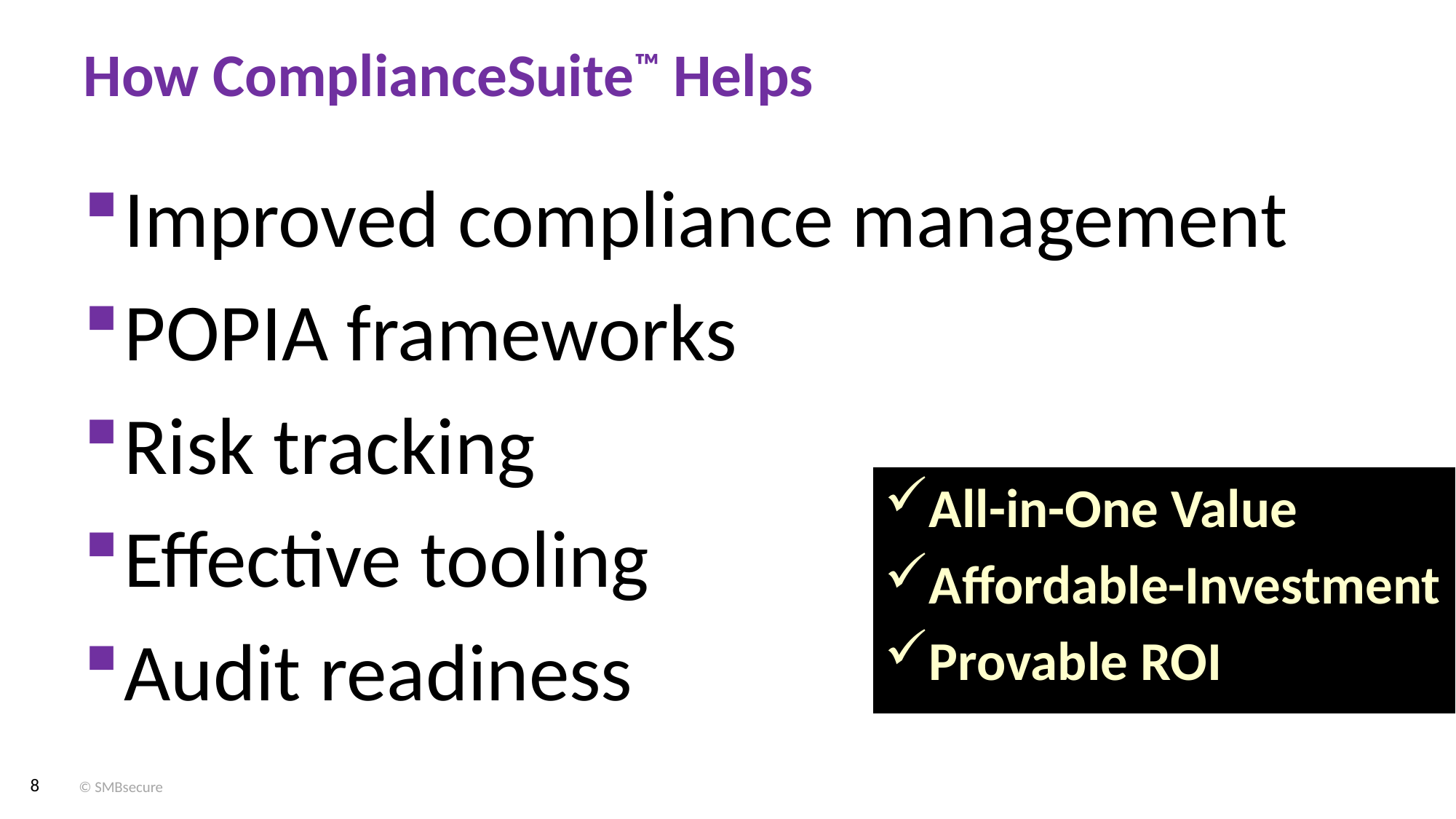

# How ComplianceSuite™ Helps
Improved compliance management
POPIA frameworks
Risk tracking
Effective tooling
Audit readiness
All-in-One Value
Affordable-Investment
Provable ROI